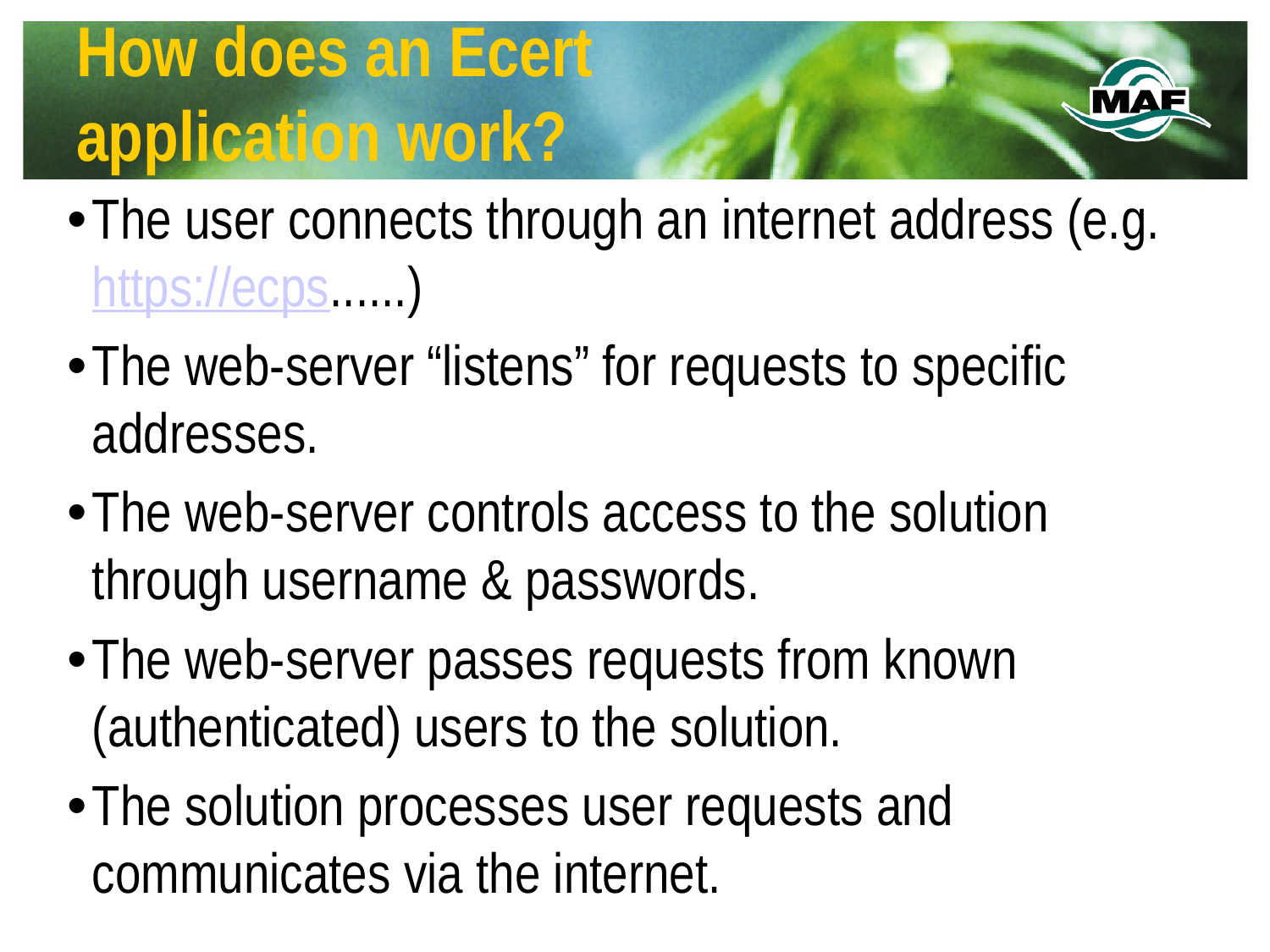

# How does an Ecert application work?
The user connects through an internet address (e.g. https://ecps......)
The web-server “listens” for requests to specific addresses.
The web-server controls access to the solution through username & passwords.
The web-server passes requests from known (authenticated) users to the solution.
The solution processes user requests and communicates via the internet.